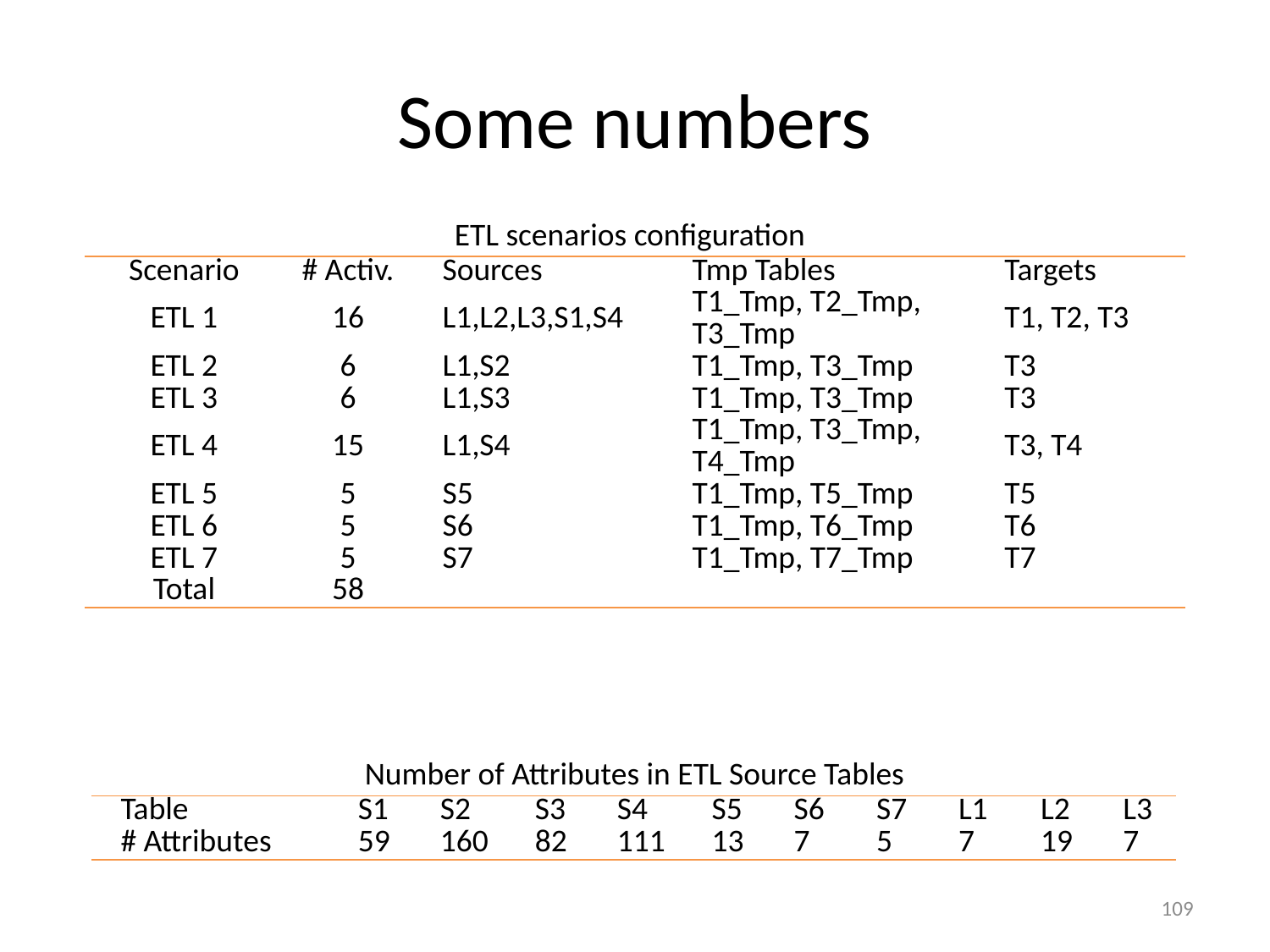

# Some numbers
ETL scenarios configuration
| Scenario | # Activ. | Sources | Tmp Tables | Targets |
| --- | --- | --- | --- | --- |
| ETL 1 | 16 | L1,L2,L3,S1,S4 | T1\_Tmp, T2\_Tmp, T3\_Tmp | T1, T2, T3 |
| ETL 2 | 6 | L1,S2 | T1\_Tmp, T3\_Tmp | T3 |
| ETL 3 | 6 | L1,S3 | T1\_Tmp, T3\_Tmp | T3 |
| ETL 4 | 15 | L1,S4 | T1\_Tmp, T3\_Tmp, T4\_Tmp | T3, T4 |
| ETL 5 | 5 | S5 | T1\_Tmp, T5\_Tmp | T5 |
| ETL 6 | 5 | S6 | T1\_Tmp, T6\_Tmp | T6 |
| ETL 7 | 5 | S7 | T1\_Tmp, T7\_Tmp | T7 |
| Total | 58 |  |  |  |
Number of Attributes in ETL Source Tables
| Table | S1 | S2 | S3 | S4 | S5 | S6 | S7 | L1 | L2 | L3 |
| --- | --- | --- | --- | --- | --- | --- | --- | --- | --- | --- |
| # Attributes | 59 | 160 | 82 | 111 | 13 | 7 | 5 | 7 | 19 | 7 |
109